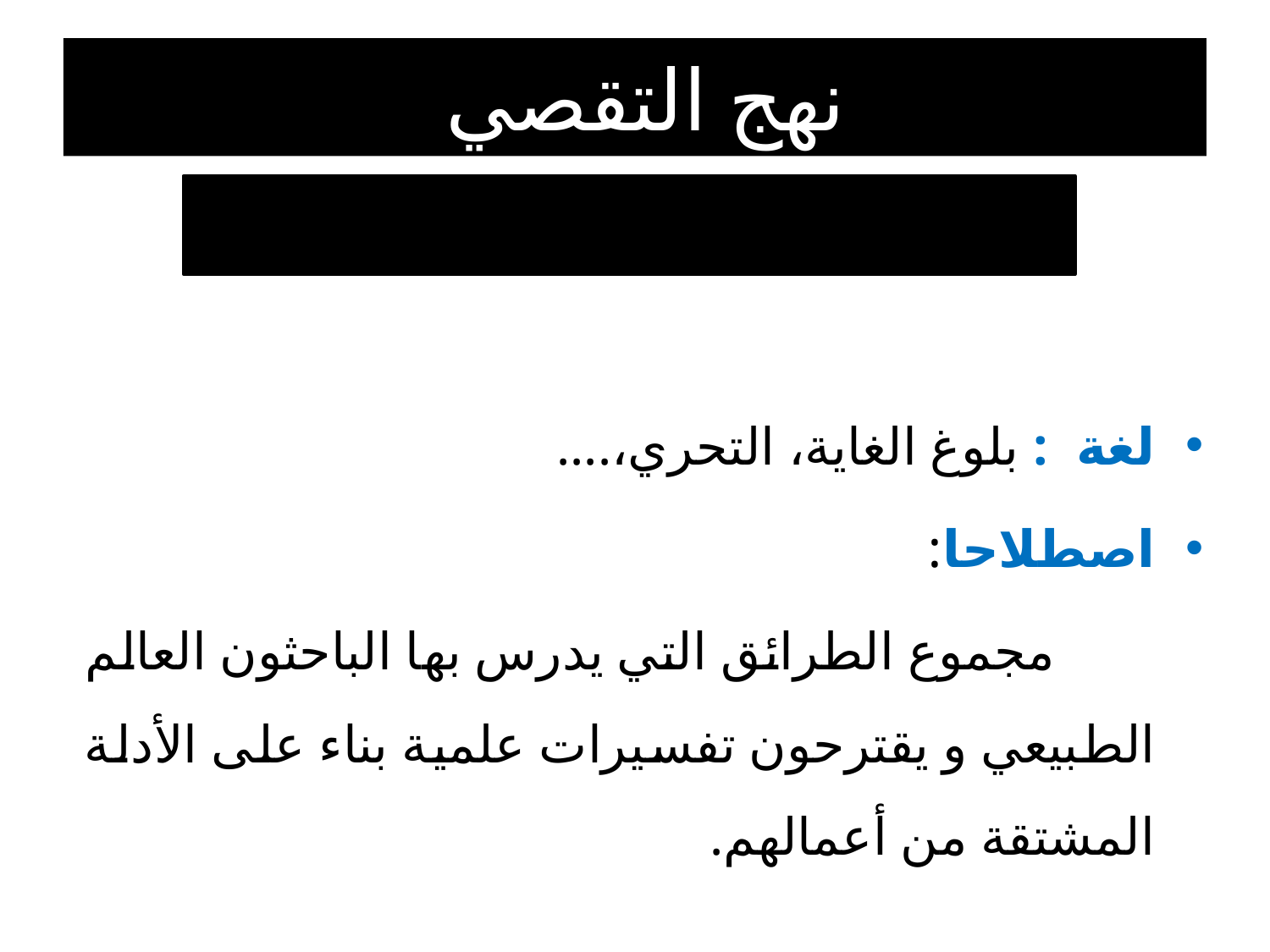

نهج التقصي
# دلالات مفهوم التقصي

لغة  : بلوغ الغاية، التحري،....
اصطلاحا:
           مجموع الطرائق التي يدرس بها الباحثون العالم الطبيعي و يقترحون تفسيرات علمية بناء على الأدلة المشتقة من أعمالهم.